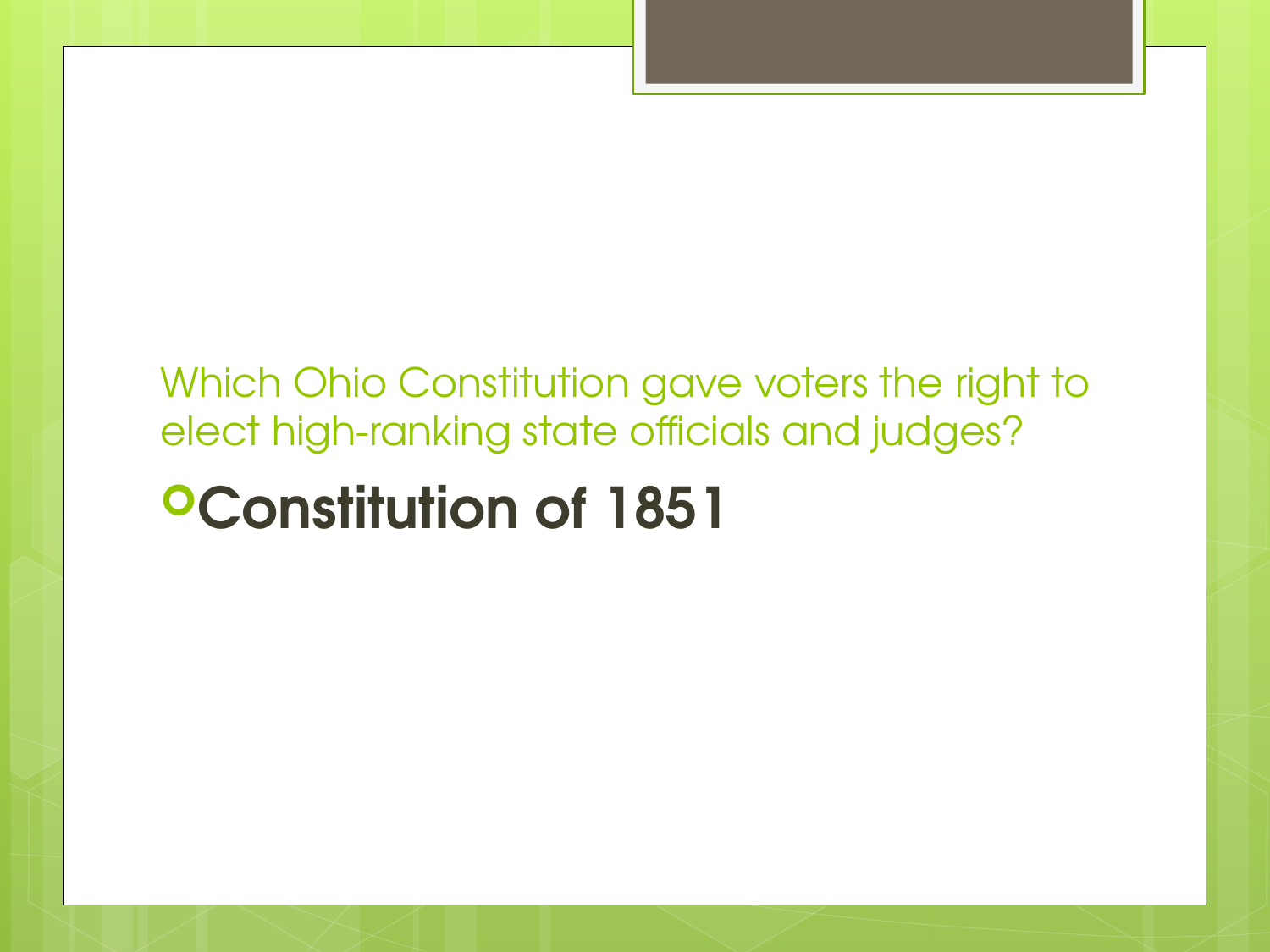

# Which Ohio Constitution gave voters the right to elect high-ranking state officials and judges?
Constitution of 1851